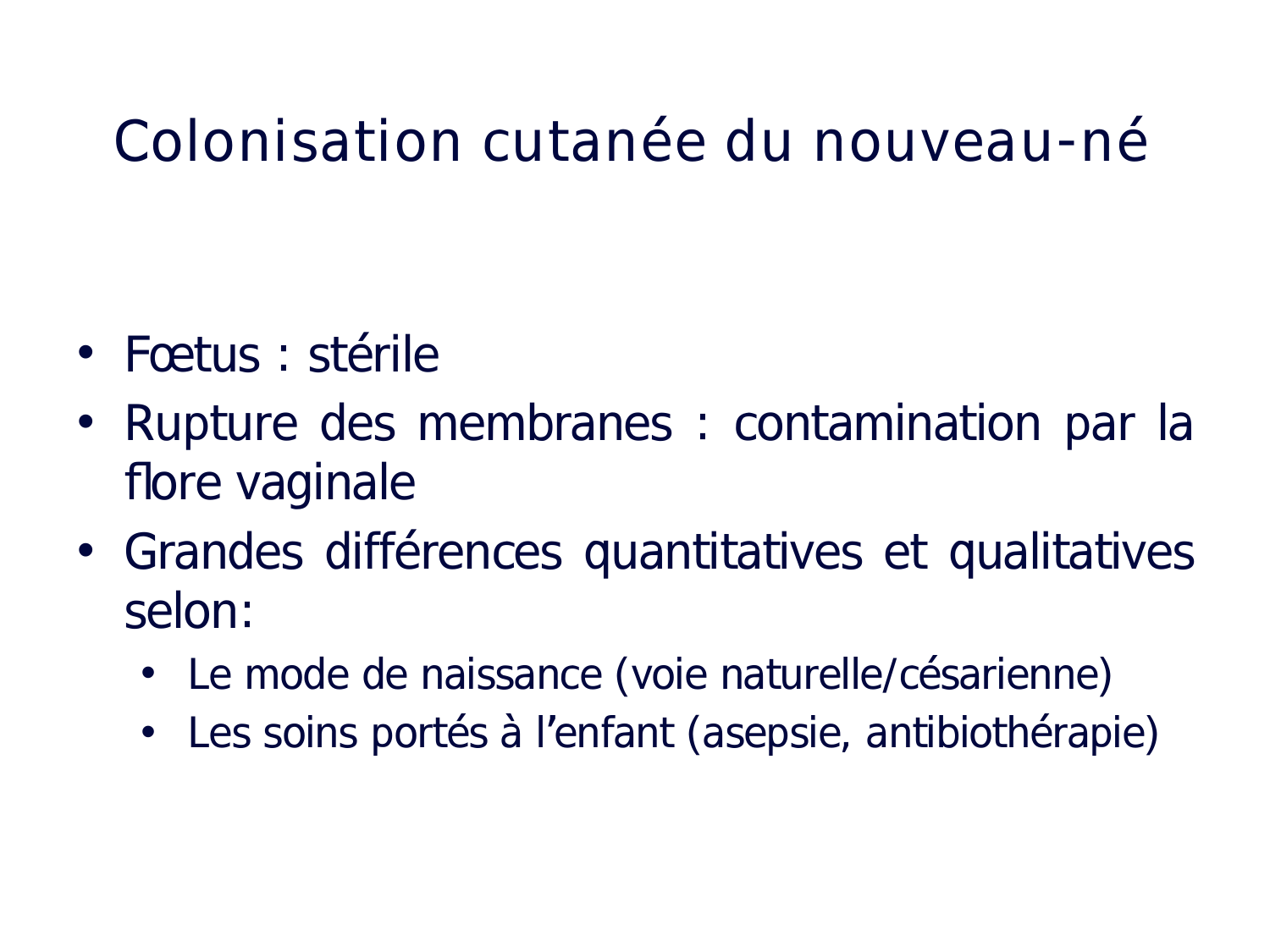

Colonisation cutanée du nouveau-né
Fœtus : stérile
Rupture des membranes : contamination par la flore vaginale
Grandes différences quantitatives et qualitatives selon:
Le mode de naissance (voie naturelle/césarienne)
Les soins portés à l’enfant (asepsie, antibiothérapie)